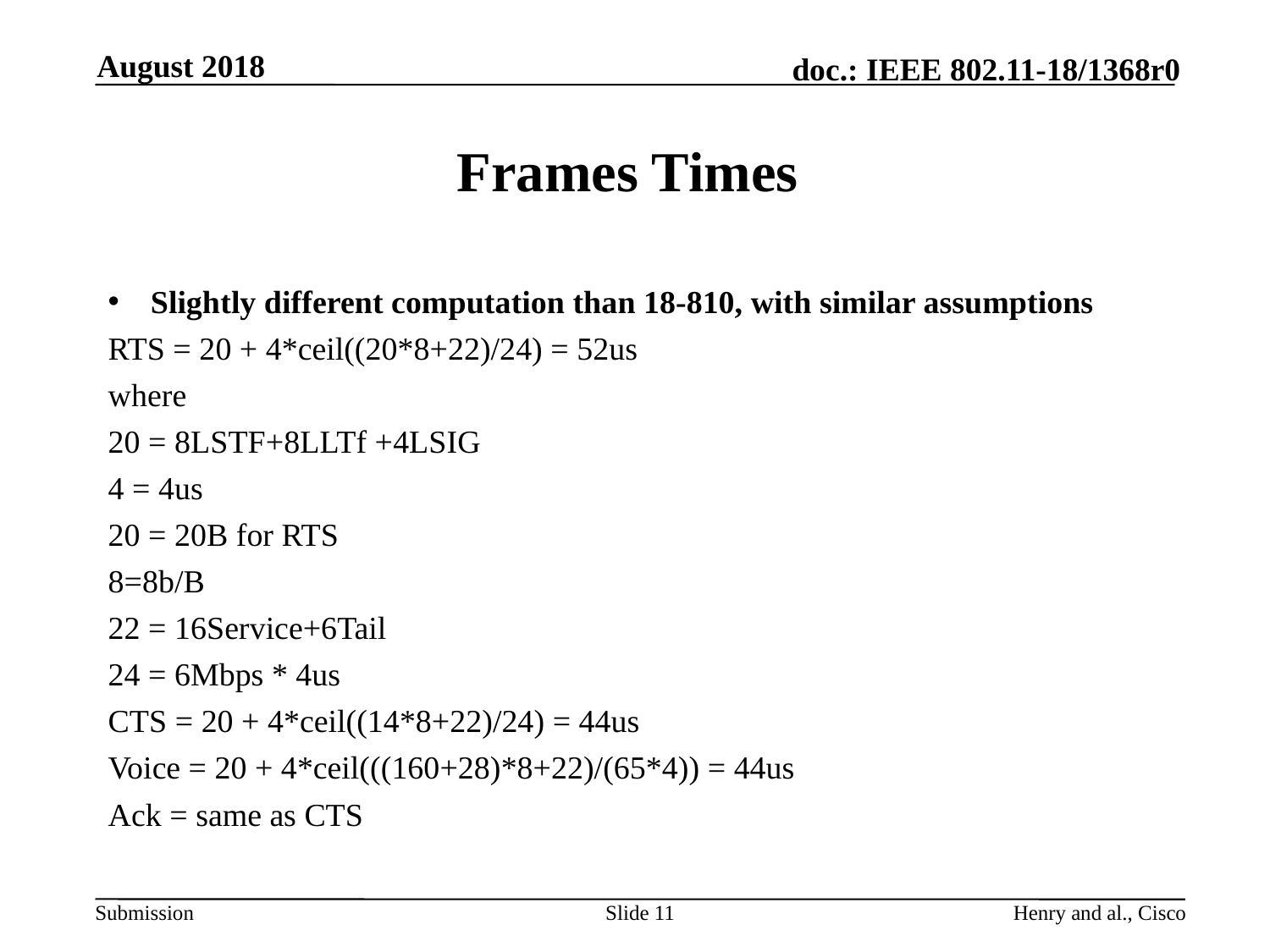

August 2018
# Frames Times
Slightly different computation than 18-810, with similar assumptions
RTS = 20 + 4*ceil((20*8+22)/24) = 52us
where
20 = 8LSTF+8LLTf +4LSIG
4 = 4us
20 = 20B for RTS
8=8b/B
22 = 16Service+6Tail
24 = 6Mbps * 4us
CTS = 20 + 4*ceil((14*8+22)/24) = 44us
Voice = 20 + 4*ceil(((160+28)*8+22)/(65*4)) = 44us
Ack = same as CTS

Slide 11
Henry and al., Cisco